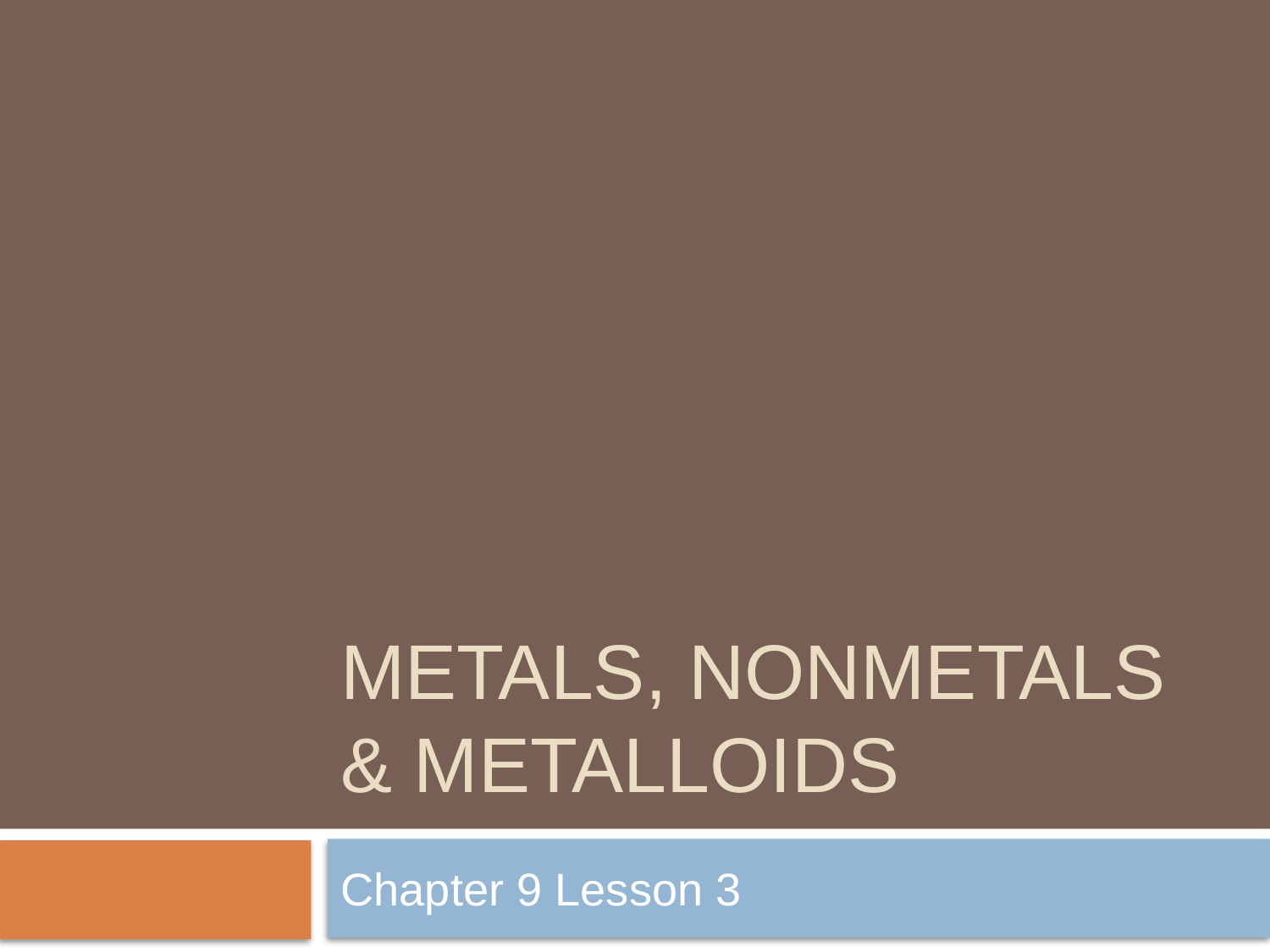

# Metals, nonmetals & metalloids
Chapter 9 Lesson 3